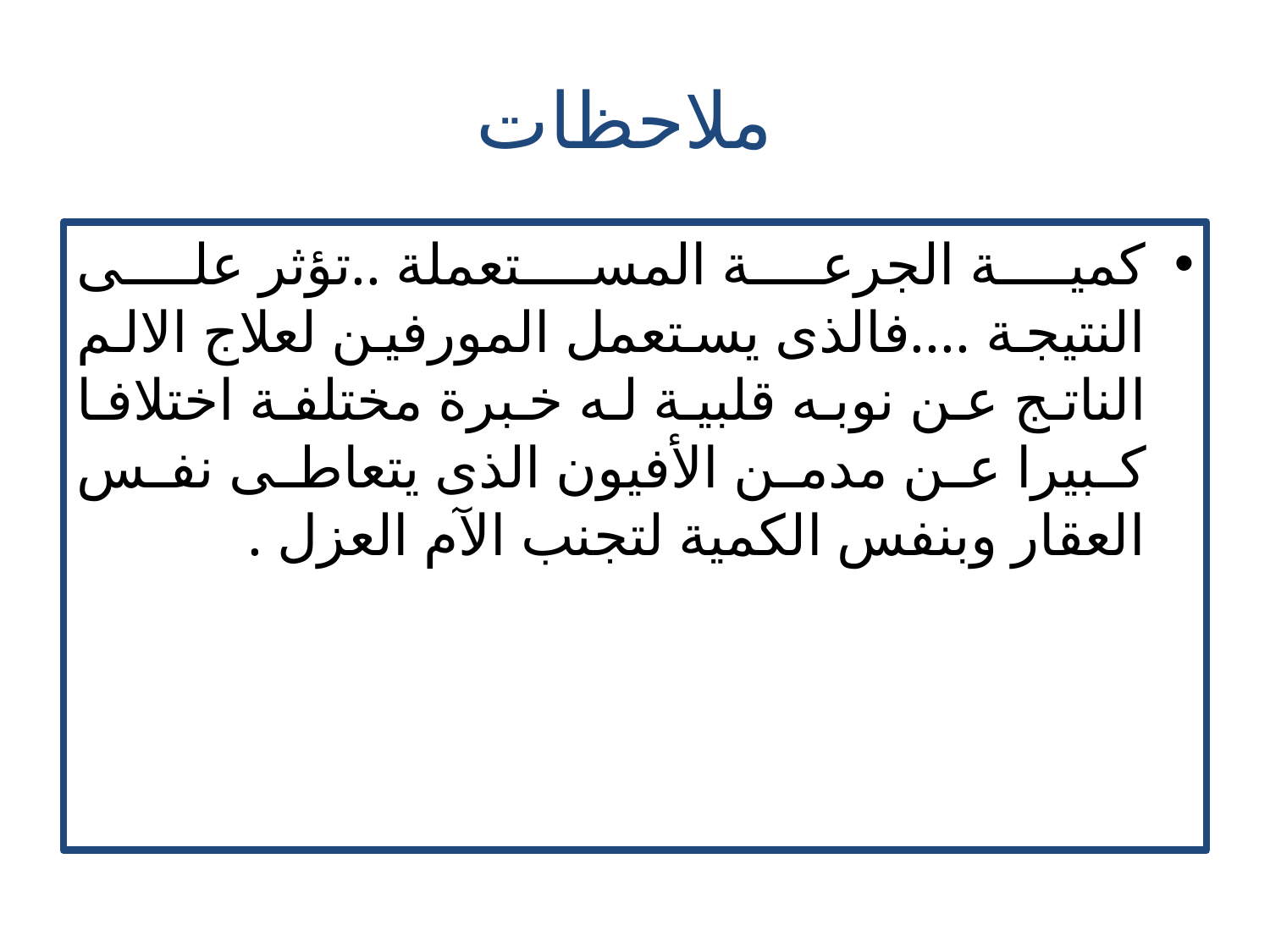

# ملاحظات
كمية الجرعة المستعملة ..تؤثر على النتيجة ....فالذى يستعمل المورفين لعلاج الالم الناتج عن نوبه قلبية له خبرة مختلفة اختلافا كبيرا عن مدمن الأفيون الذى يتعاطى نفس العقار وبنفس الكمية لتجنب الآم العزل .